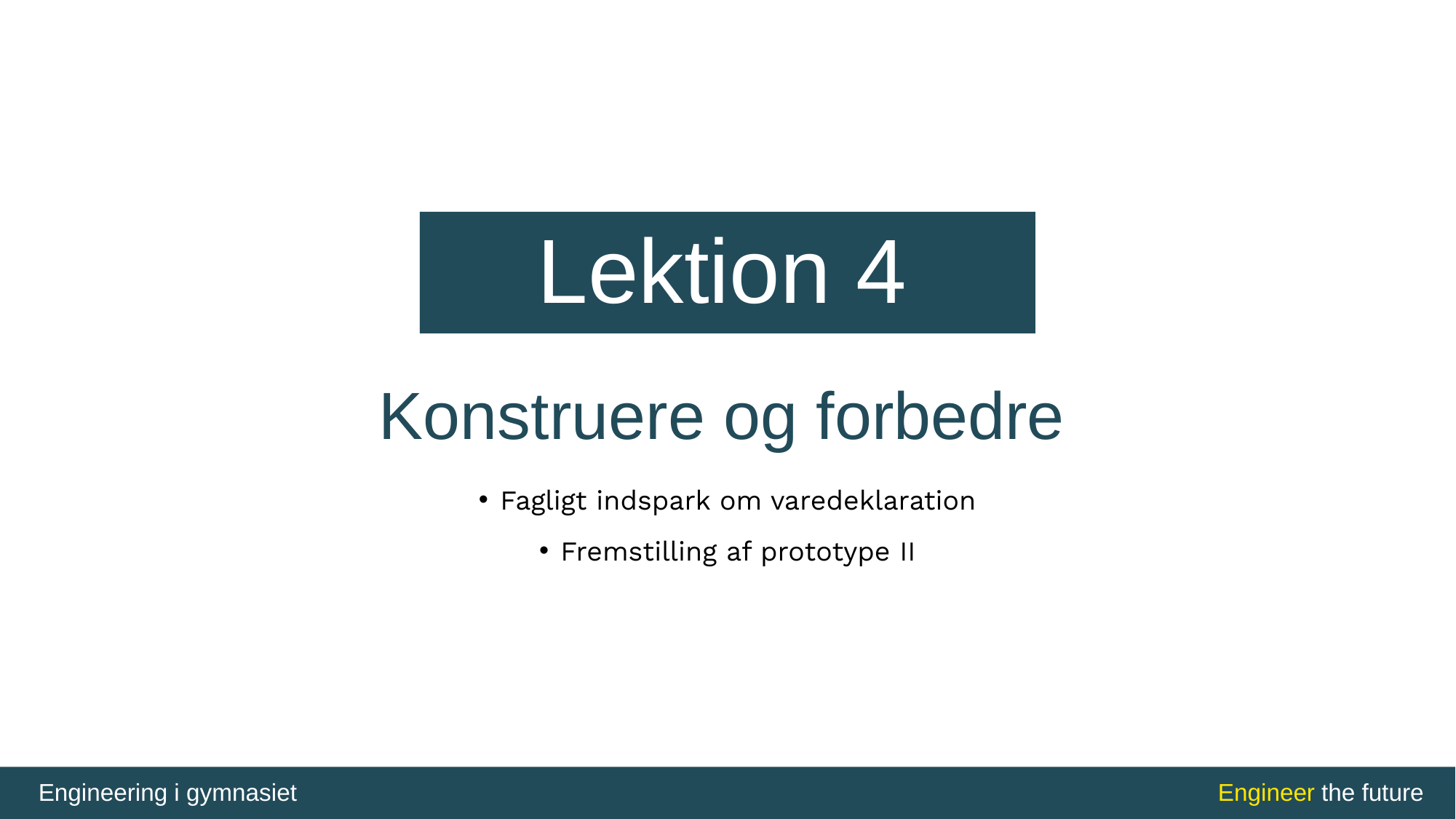

# Konstruere og forbedre
Lektion 4
Fagligt indspark om varedeklaration
Fremstilling af prototype II